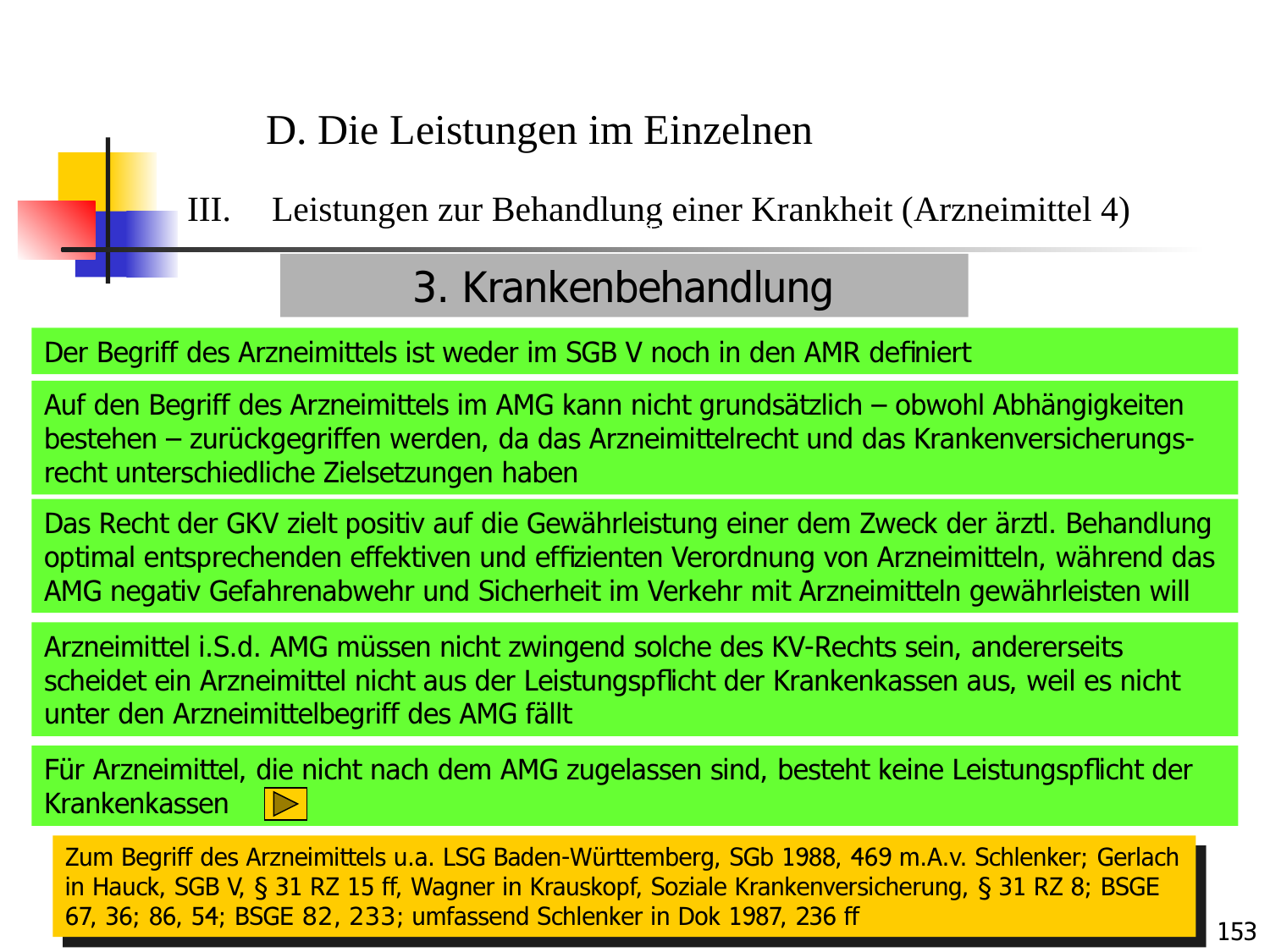

Krankenbehandlung 4 (Arzneimittel)
D. Die Leistungen im Einzelnen

Leistungen zur Behandlung einer Krankheit (Arzneimittel 4)
3. Krankenbehandlung
Der Begriff des Arzneimittels ist weder im SGB V noch in den AMR definiert
Auf den Begriff des Arzneimittels im AMG kann nicht grundsätzlich – obwohl Abhängigkeiten bestehen – zurückgegriffen werden, da das Arzneimittelrecht und das Krankenversicherungs-recht unterschiedliche Zielsetzungen haben
Krankheit
Das Recht der GKV zielt positiv auf die Gewährleistung einer dem Zweck der ärztl. Behandlung optimal entsprechenden effektiven und effizienten Verordnung von Arzneimitteln, während das AMG negativ Gefahrenabwehr und Sicherheit im Verkehr mit Arzneimitteln gewährleisten will
Arzneimittel i.S.d. AMG müssen nicht zwingend solche des KV-Rechts sein, andererseits scheidet ein Arzneimittel nicht aus der Leistungspflicht der Krankenkassen aus, weil es nicht unter den Arzneimittelbegriff des AMG fällt
Für Arzneimittel, die nicht nach dem AMG zugelassen sind, besteht keine Leistungspflicht der Krankenkassen

Zum Begriff des Arzneimittels u.a. LSG Baden-Württemberg, SGb 1988, 469 m.A.v. Schlenker; Gerlach in Hauck, SGB V, § 31 RZ 15 ff, Wagner in Krauskopf, Soziale Krankenversicherung, § 31 RZ 8; BSGE 67, 36; 86, 54; BSGE 82, 233; umfassend Schlenker in Dok 1987, 236 ff
Das  Leistungsrecht der gesetzlichen Kranken- und Pflegeversicherung; Sommersemester 2018
153